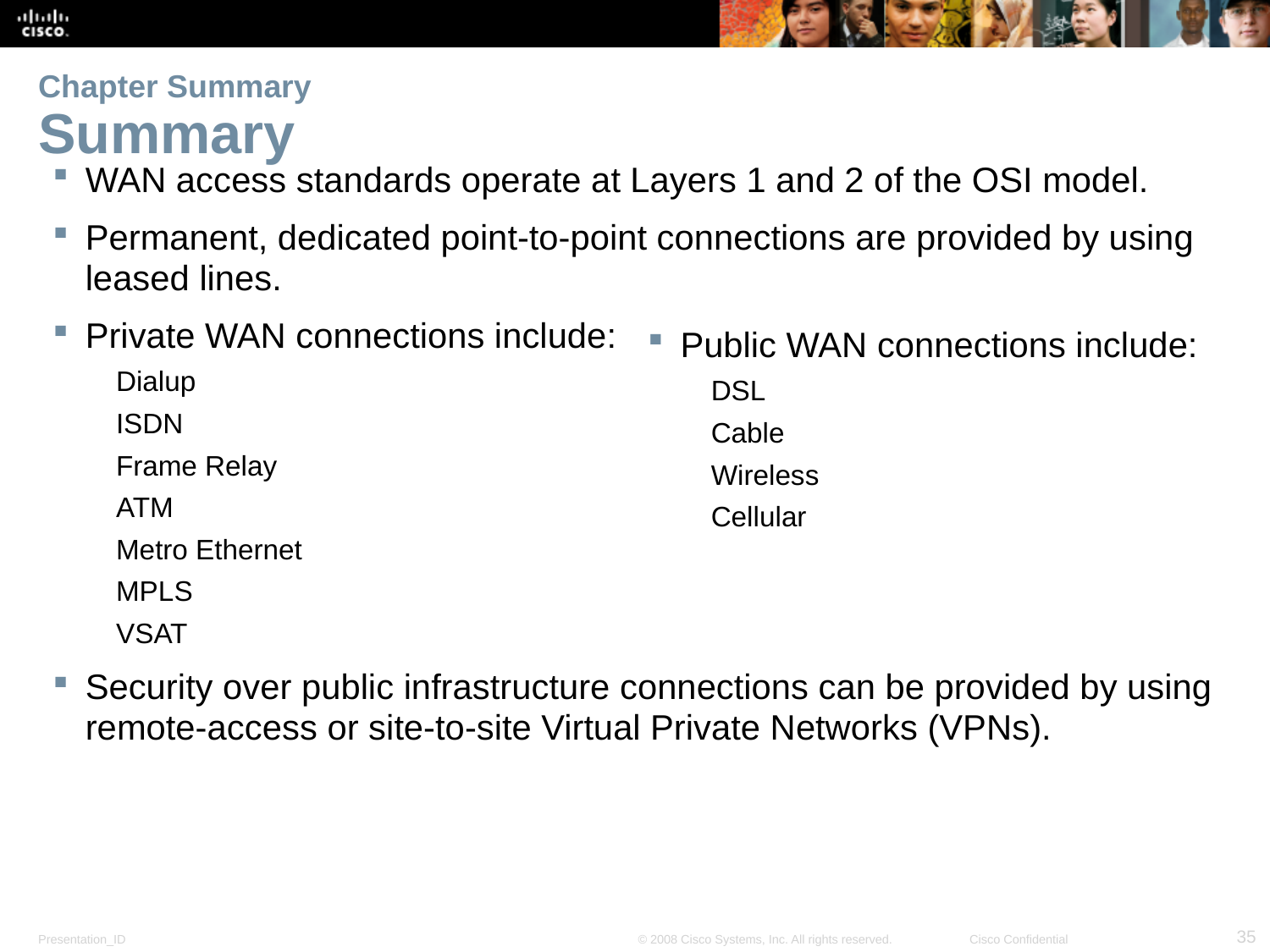

# Chapter Summary Summary
WAN access standards operate at Layers 1 and 2 of the OSI model.
Permanent, dedicated point-to-point connections are provided by using leased lines.
Private WAN connections include:
Dialup
ISDN
Frame Relay
ATM
Metro Ethernet
MPLS
VSAT
Security over public infrastructure connections can be provided by using remote-access or site-to-site Virtual Private Networks (VPNs).
Public WAN connections include:
DSL
Cable
Wireless
Cellular